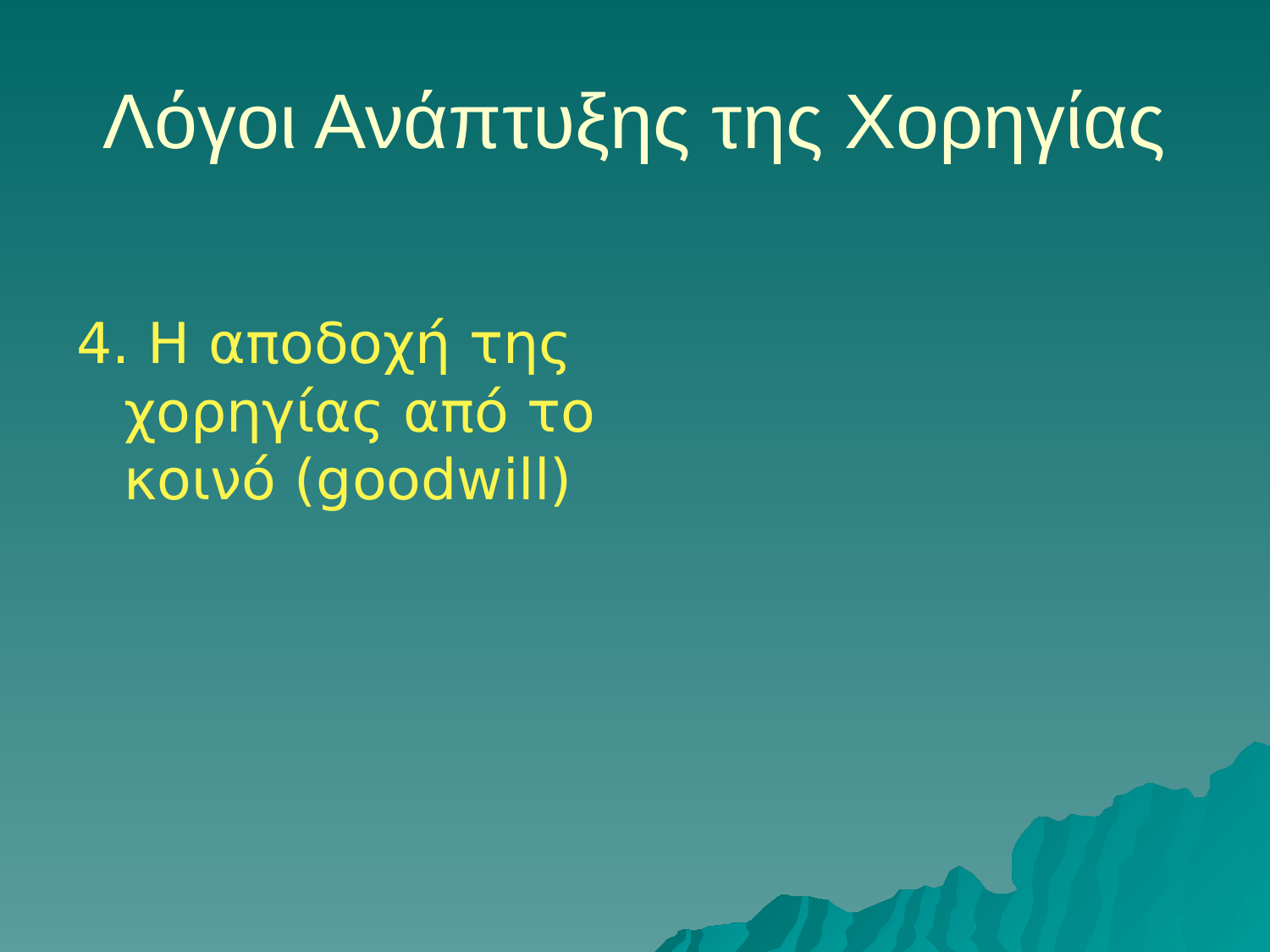

# Λόγοι Ανάπτυξης της Χορηγίας

4. Η αποδοχή της χορηγίας από το κοινό (goodwill)